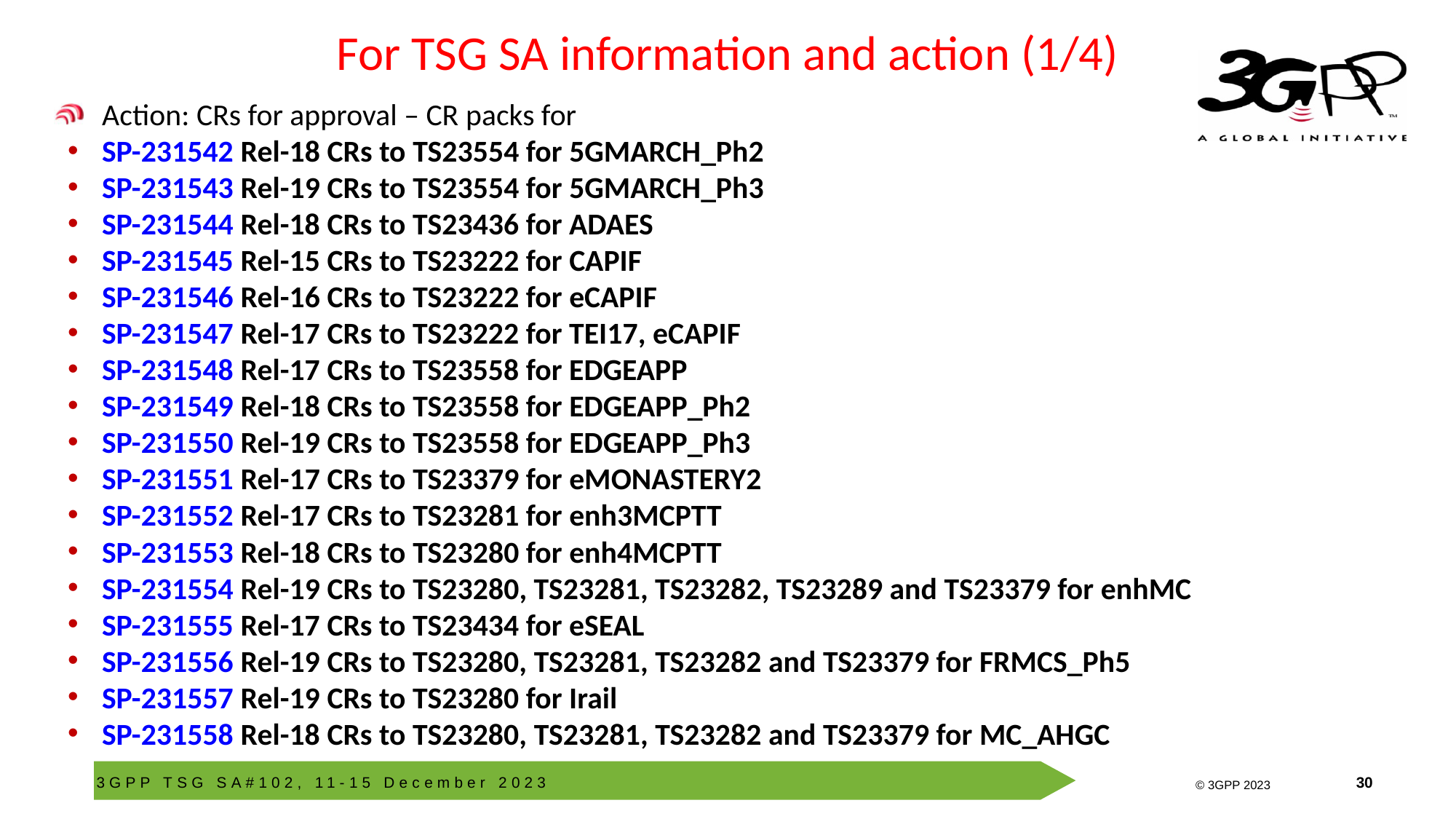

# For TSG SA information and action (1/4)
 Action: CRs for approval – CR packs for
SP-231542 Rel-18 CRs to TS23554 for 5GMARCH_Ph2
SP-231543 Rel-19 CRs to TS23554 for 5GMARCH_Ph3
SP-231544 Rel-18 CRs to TS23436 for ADAES
SP-231545 Rel-15 CRs to TS23222 for CAPIF
SP-231546 Rel-16 CRs to TS23222 for eCAPIF
SP-231547 Rel-17 CRs to TS23222 for TEI17, eCAPIF
SP-231548 Rel-17 CRs to TS23558 for EDGEAPP
SP-231549 Rel-18 CRs to TS23558 for EDGEAPP_Ph2
SP-231550 Rel-19 CRs to TS23558 for EDGEAPP_Ph3
SP-231551 Rel-17 CRs to TS23379 for eMONASTERY2
SP-231552 Rel-17 CRs to TS23281 for enh3MCPTT
SP-231553 Rel-18 CRs to TS23280 for enh4MCPTT
SP-231554 Rel-19 CRs to TS23280, TS23281, TS23282, TS23289 and TS23379 for enhMC
SP-231555 Rel-17 CRs to TS23434 for eSEAL
SP-231556 Rel-19 CRs to TS23280, TS23281, TS23282 and TS23379 for FRMCS_Ph5
SP-231557 Rel-19 CRs to TS23280 for Irail
SP-231558 Rel-18 CRs to TS23280, TS23281, TS23282 and TS23379 for MC_AHGC